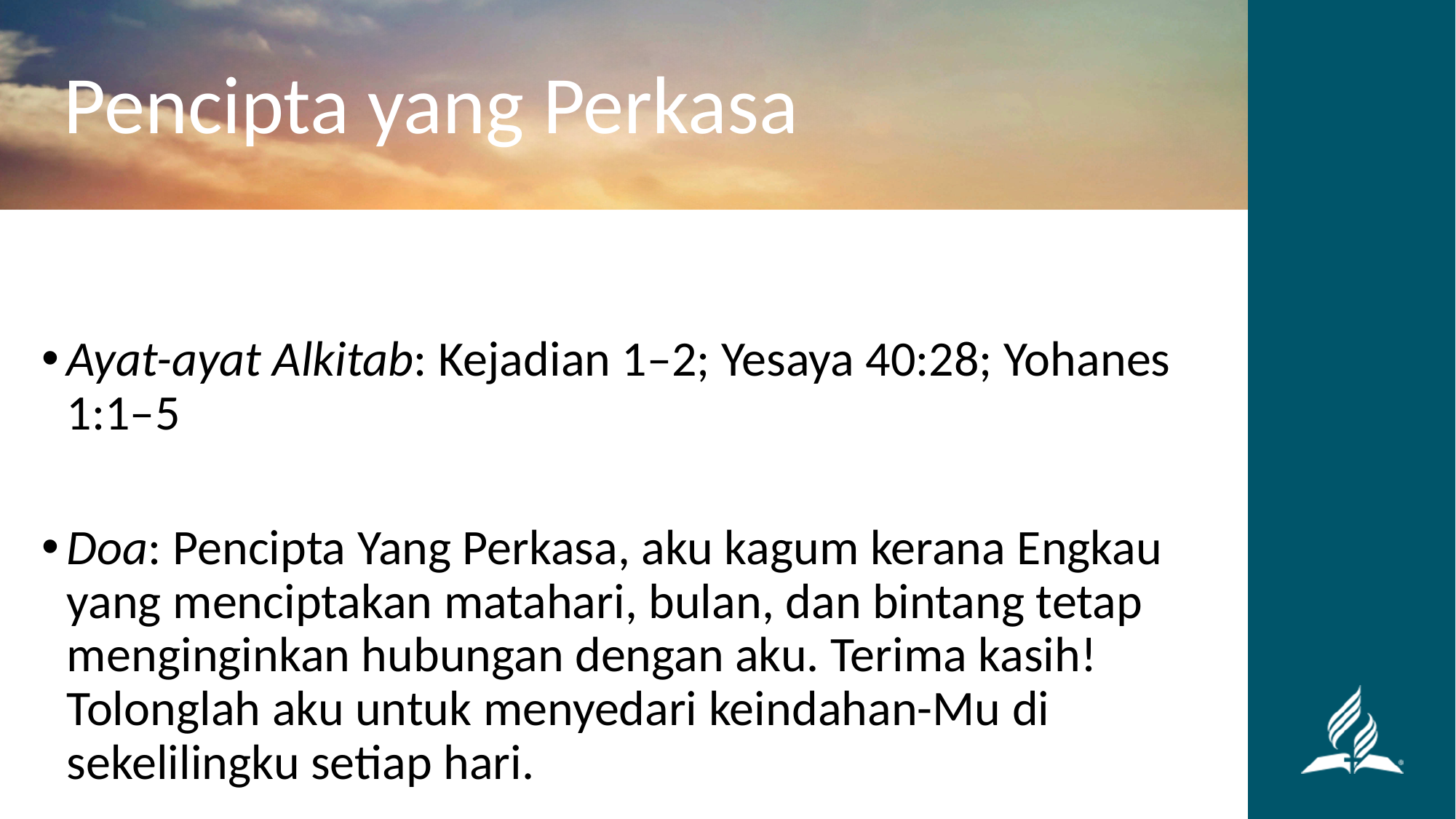

Pencipta yang Perkasa

Ayat-ayat Alkitab: Kejadian 1–2; Yesaya 40:28; Yohanes 1:1–5

Doa: Pencipta Yang Perkasa, aku kagum kerana Engkau yang menciptakan matahari, bulan, dan bintang tetap menginginkan hubungan dengan aku. Terima kasih! Tolonglah aku untuk menyedari keindahan-Mu di sekelilingku setiap hari.